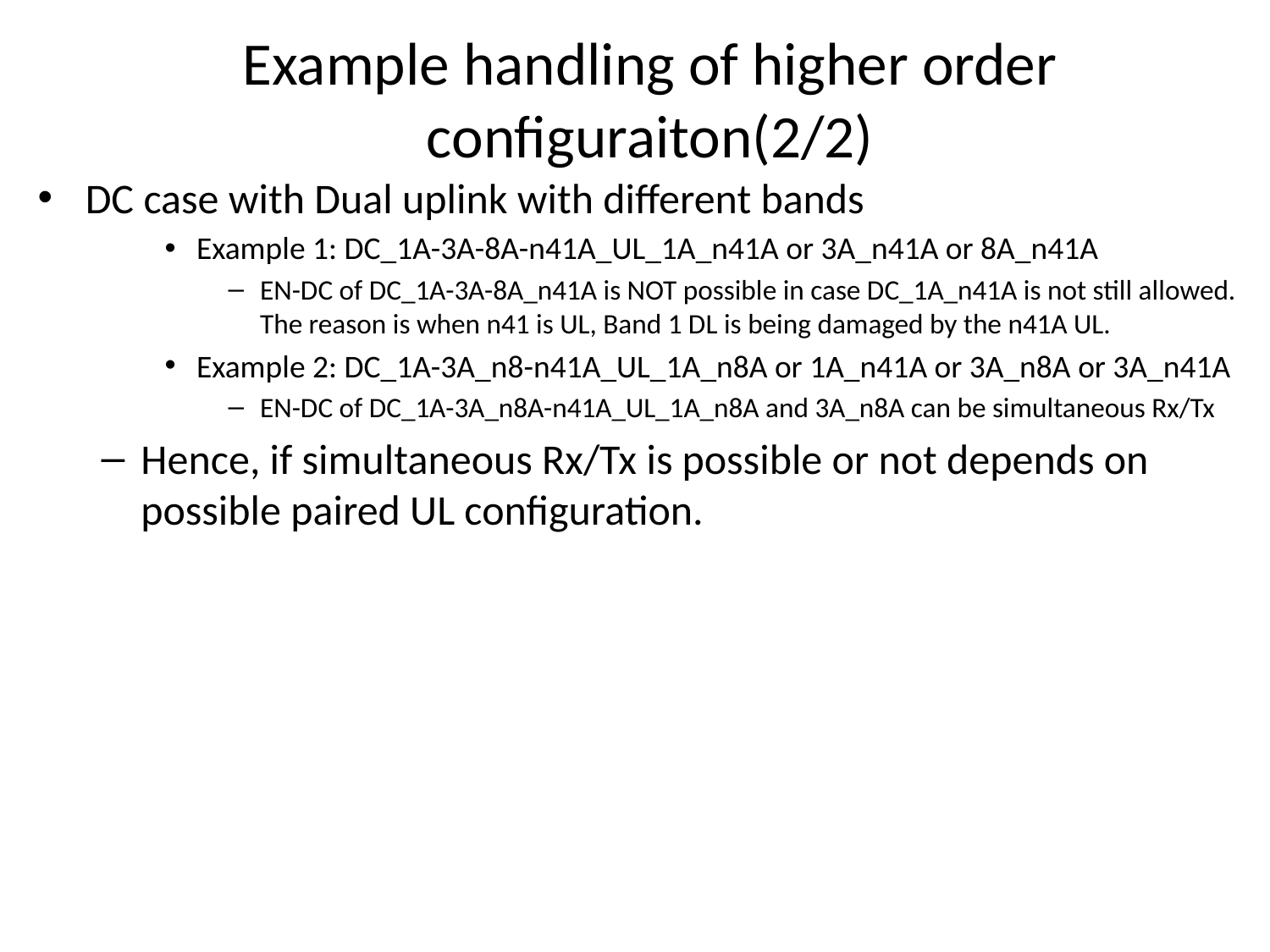

# Example handling of higher order configuraiton(2/2)
DC case with Dual uplink with different bands
Example 1: DC_1A-3A-8A-n41A_UL_1A_n41A or 3A_n41A or 8A_n41A
EN-DC of DC_1A-3A-8A_n41A is NOT possible in case DC_1A_n41A is not still allowed. The reason is when n41 is UL, Band 1 DL is being damaged by the n41A UL.
Example 2: DC_1A-3A_n8-n41A_UL_1A_n8A or 1A_n41A or 3A_n8A or 3A_n41A
EN-DC of DC_1A-3A_n8A-n41A_UL_1A_n8A and 3A_n8A can be simultaneous Rx/Tx
Hence, if simultaneous Rx/Tx is possible or not depends on possible paired UL configuration.
Slide 5